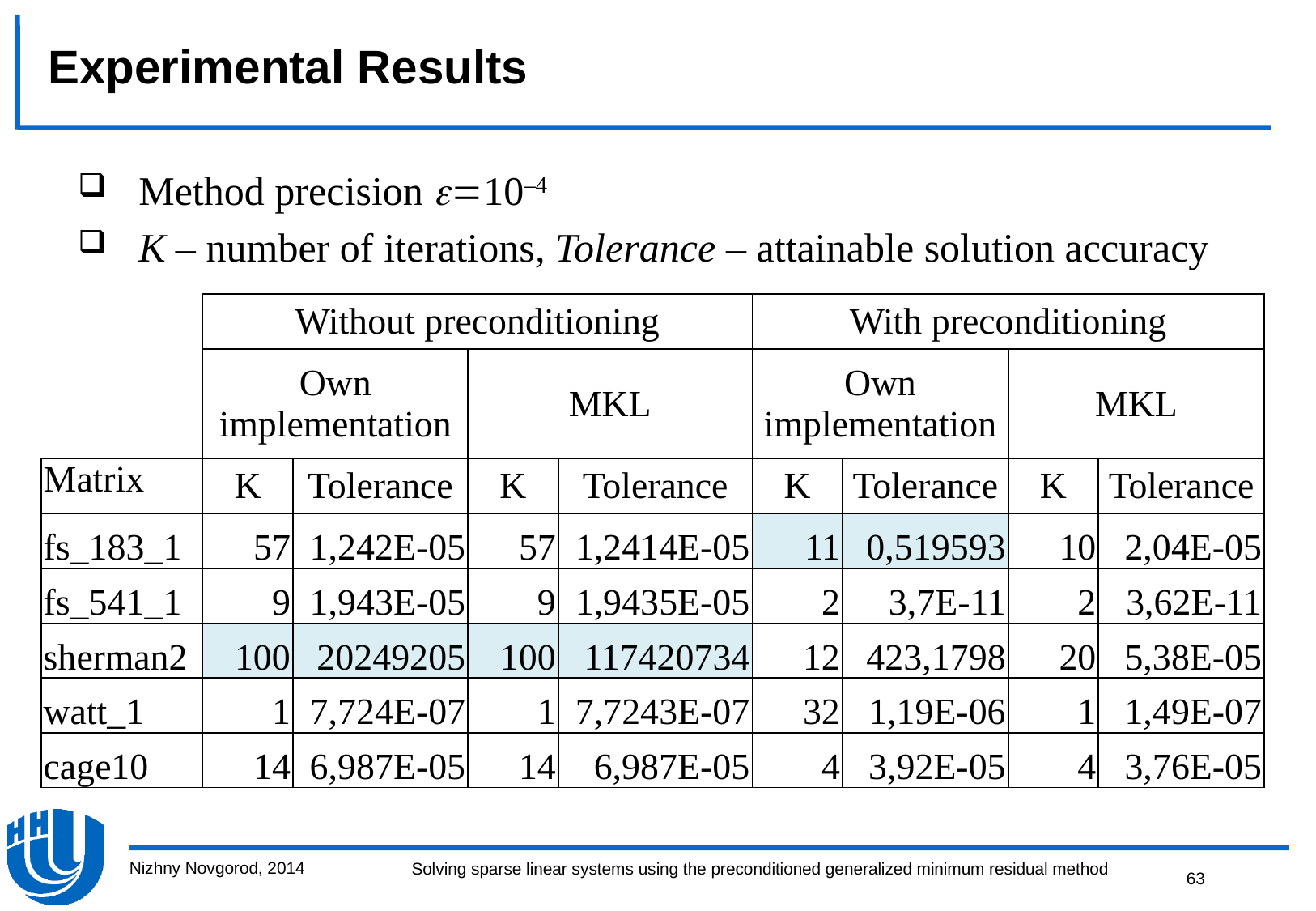

Experimental Results

Method precision ε=10–4
K – number of iterations, Tolerance – attainable solution accuracy

|  | Without preconditioning |  |  |  | With preconditioning |  |  |  |
| --- | --- | --- | --- | --- | --- | --- | --- | --- |
|  | Own implementation |  | MKL |  | Own implementation |  | MKL |  |
| Matrix | K | Tolerance | K | Tolerance | K | Tolerance | K | Tolerance |
| fs\_183\_1 | 57 | 1,242E-05 | 57 | 1,2414E-05 | 11 | 0,519593 | 10 | 2,04E-05 |
| fs\_541\_1 | 9 | 1,943E-05 | 9 | 1,9435E-05 | 2 | 3,7E-11 | 2 | 3,62E-11 |
| sherman2 | 100 | 20249205 | 100 | 117420734 | 12 | 423,1798 | 20 | 5,38E-05 |
| watt\_1 | 1 | 7,724E-07 | 1 | 7,7243E-07 | 32 | 1,19E-06 | 1 | 1,49E-07 |
| cage10 | 14 | 6,987E-05 | 14 | 6,987E-05 | 4 | 3,92E-05 | 4 | 3,76E-05 |
Nizhny Novgorod, 2014
63
Solving sparse linear systems using the preconditioned generalized minimum residual method